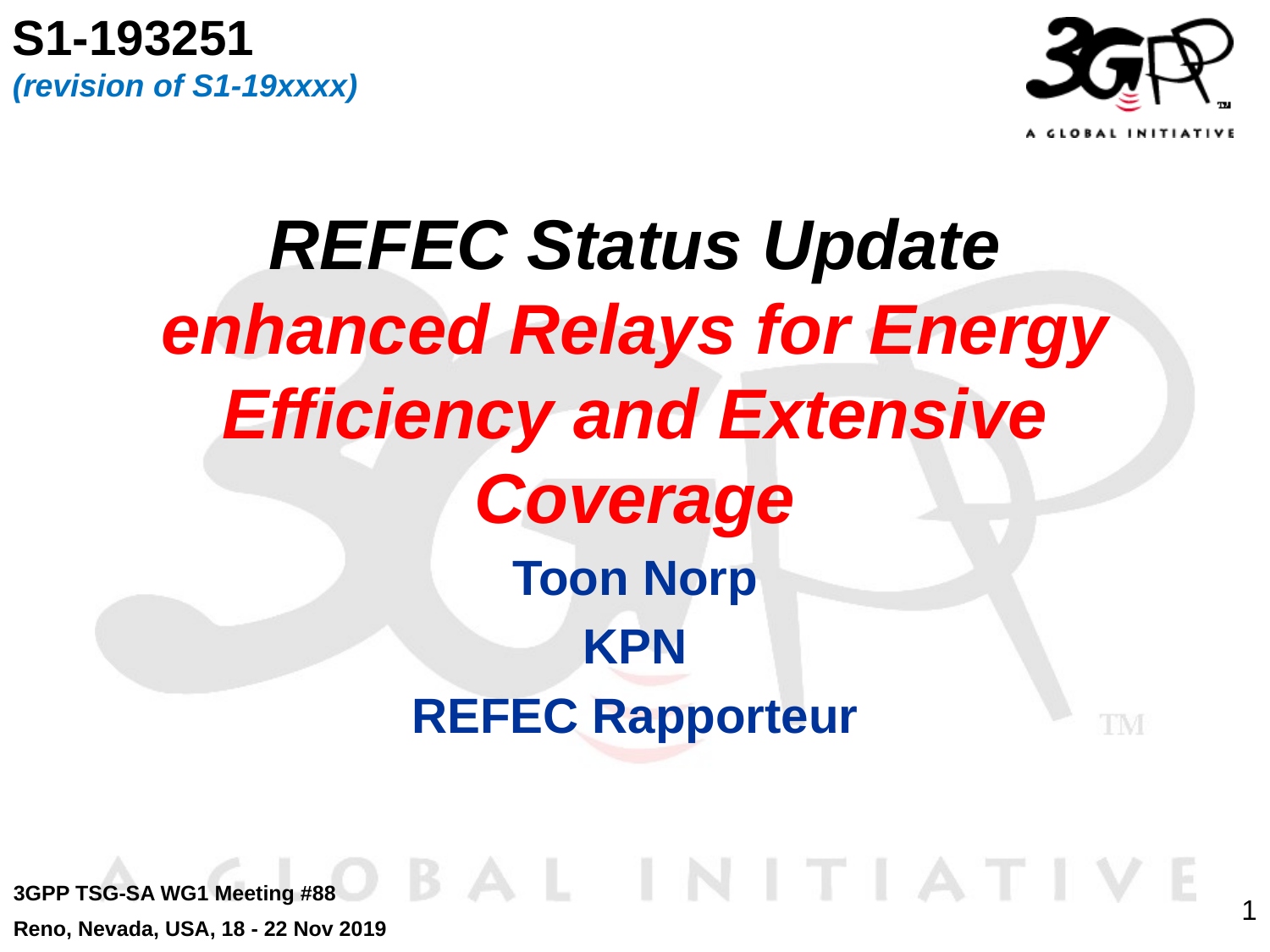

S1-193251
(revision of S1-19xxxx)
# REFEC Status Update enhanced Relays for Energy Efficiency and Extensive Coverage
Toon Norp
KPN
REFEC Rapporteur
3GPP TSG-SA WG1 Meeting #88
Reno, Nevada, USA, 18 - 22 Nov 2019
1